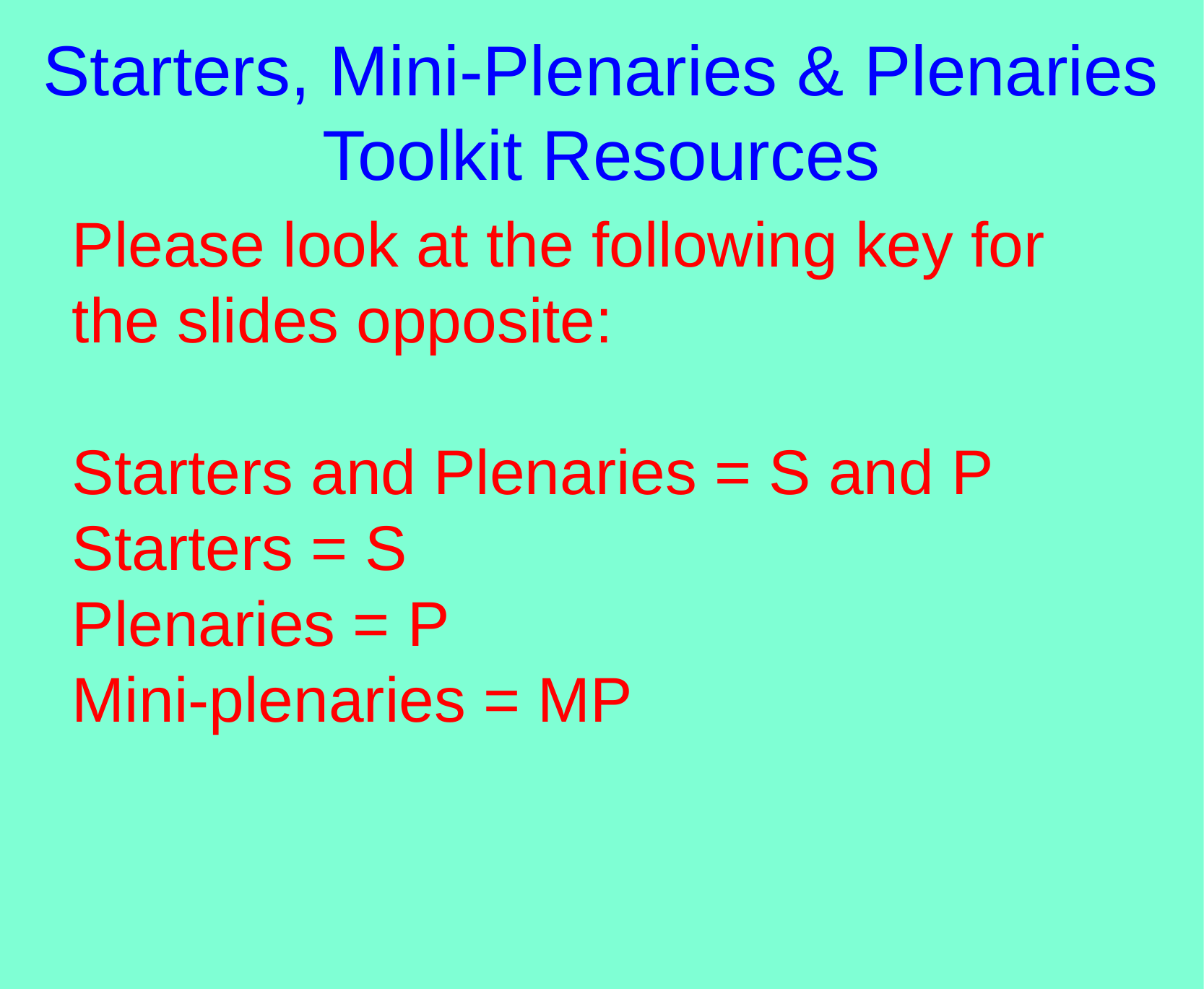

Starters, Mini-Plenaries & Plenaries
Toolkit Resources
Please look at the following key for the slides opposite:

Starters and Plenaries = S and P
Starters = S
Plenaries = P
Mini-plenaries = MP